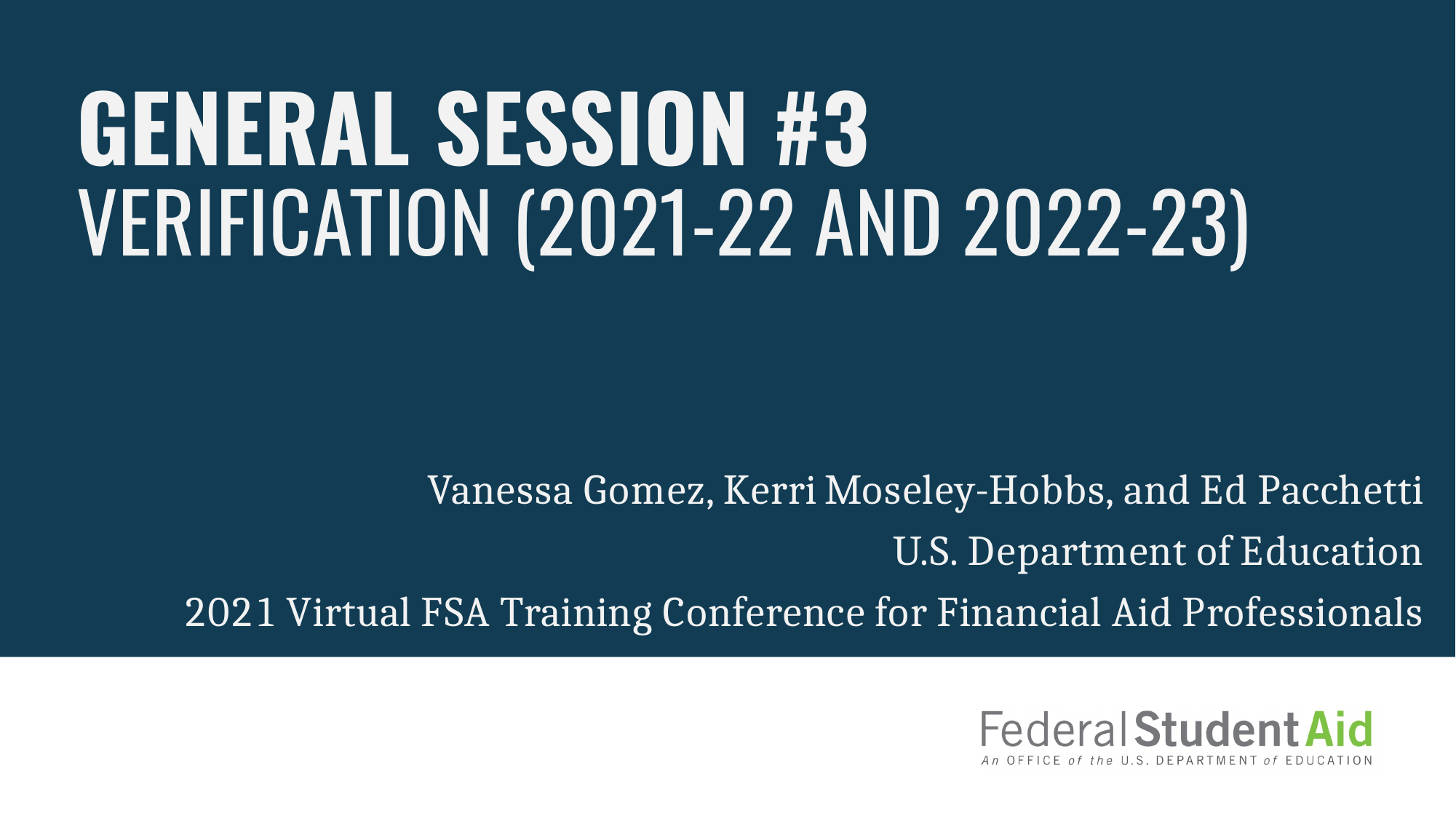

# General Session #3 Verification (2021-22 AND 2022-23)
Vanessa Gomez, Kerri Moseley-Hobbs, and Ed Pacchetti
U.S. Department of Education
2021 Virtual FSA Training Conference for Financial Aid Professionals